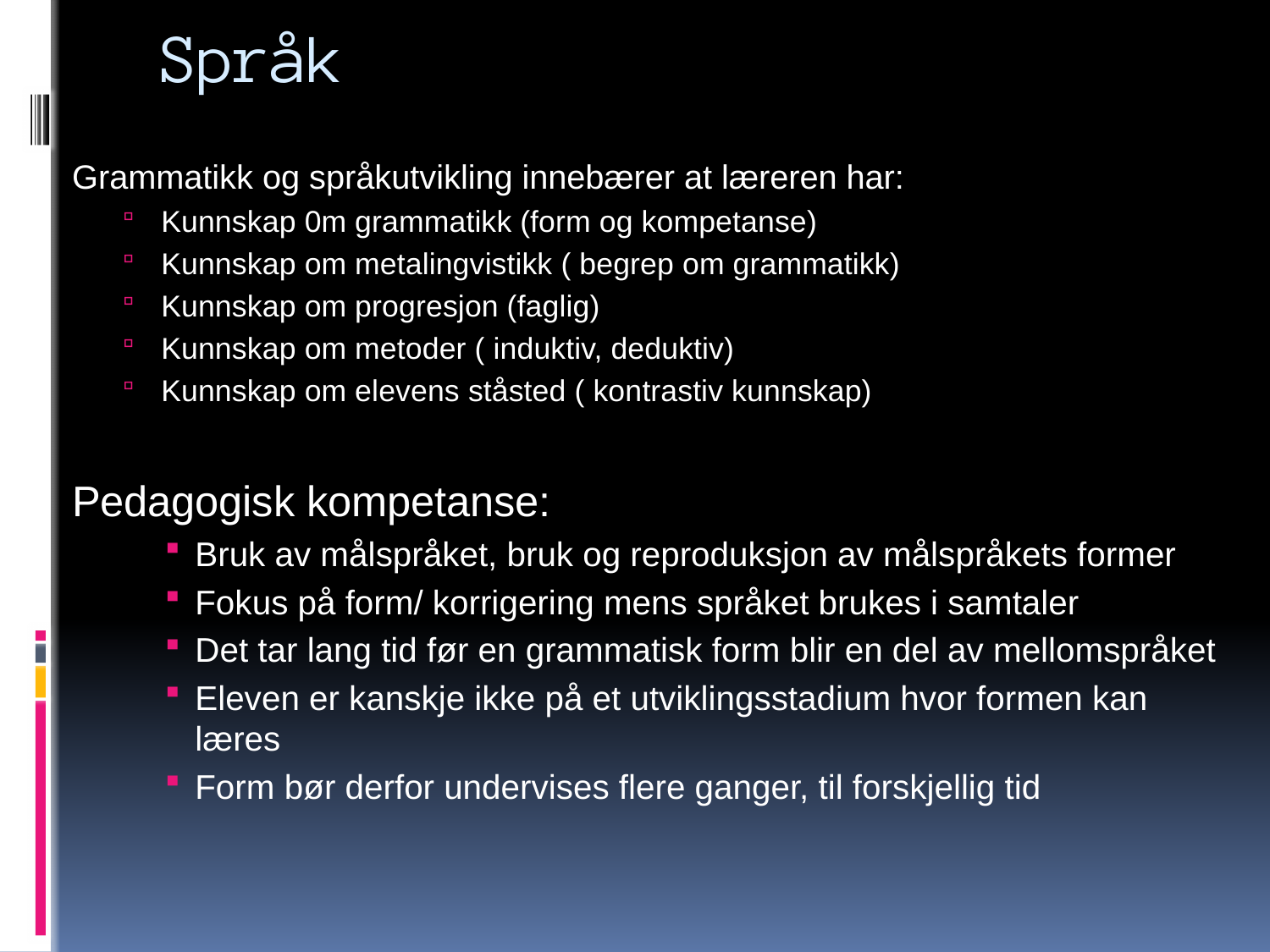

# Språk
Grammatikk og språkutvikling innebærer at læreren har:
Kunnskap 0m grammatikk (form og kompetanse)
Kunnskap om metalingvistikk ( begrep om grammatikk)
Kunnskap om progresjon (faglig)
Kunnskap om metoder ( induktiv, deduktiv)
Kunnskap om elevens ståsted ( kontrastiv kunnskap)

Pedagogisk kompetanse:
Bruk av målspråket, bruk og reproduksjon av målspråkets former
Fokus på form/ korrigering mens språket brukes i samtaler
Det tar lang tid før en grammatisk form blir en del av mellomspråket
Eleven er kanskje ikke på et utviklingsstadium hvor formen kan læres
Form bør derfor undervises flere ganger, til forskjellig tid